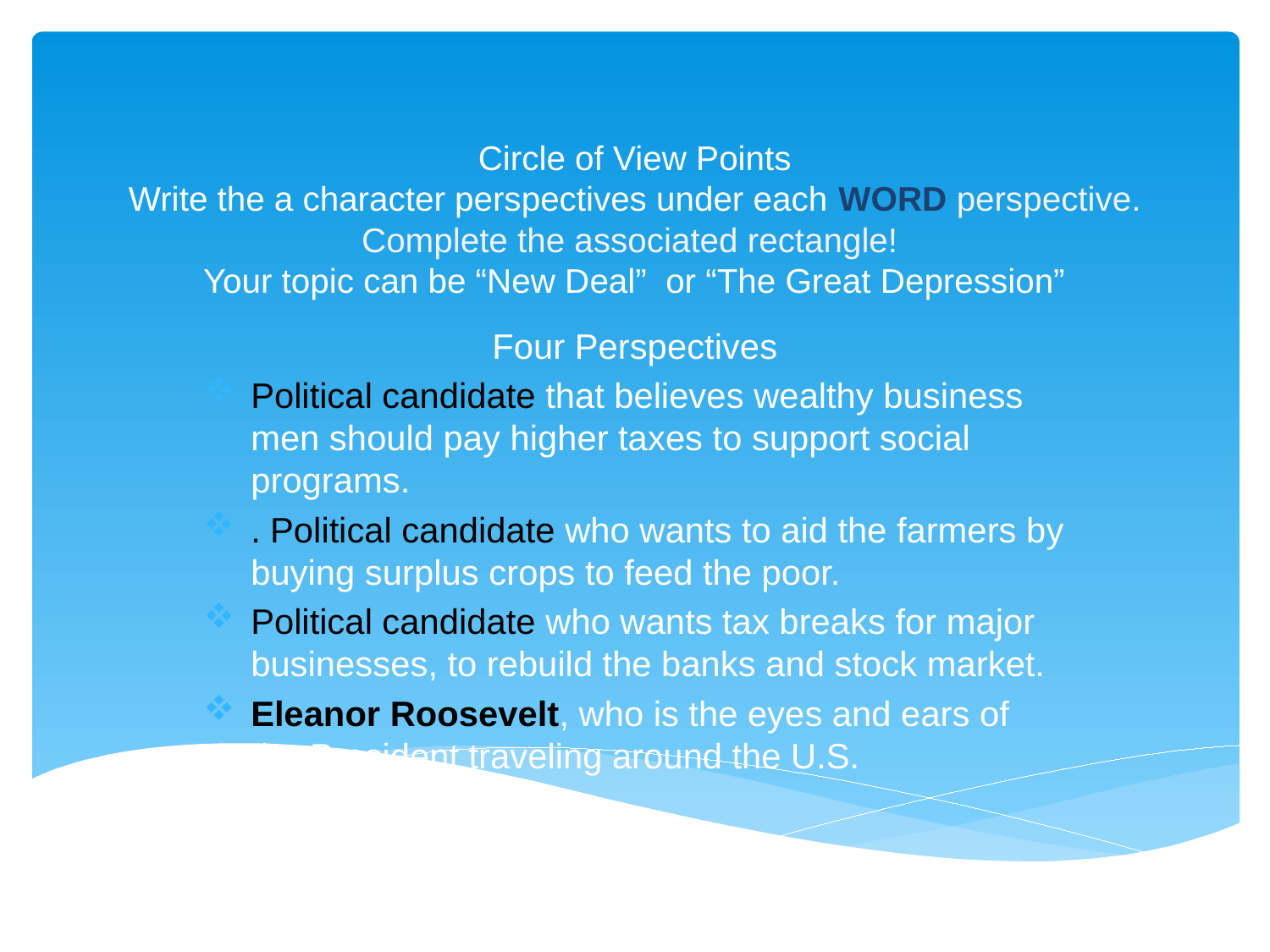

# Circle of View Points Write the a character perspectives under each WORD perspective. Complete the associated rectangle! Your topic can be “New Deal”  or “The Great Depression”
Four Perspectives
Political candidate that believes wealthy business men should pay higher taxes to support social programs.
. Political candidate who wants to aid the farmers by buying surplus crops to feed the poor.
Political candidate who wants tax breaks for major businesses, to rebuild the banks and stock market.
Eleanor Roosevelt, who is the eyes and ears of the President traveling around the U.S.